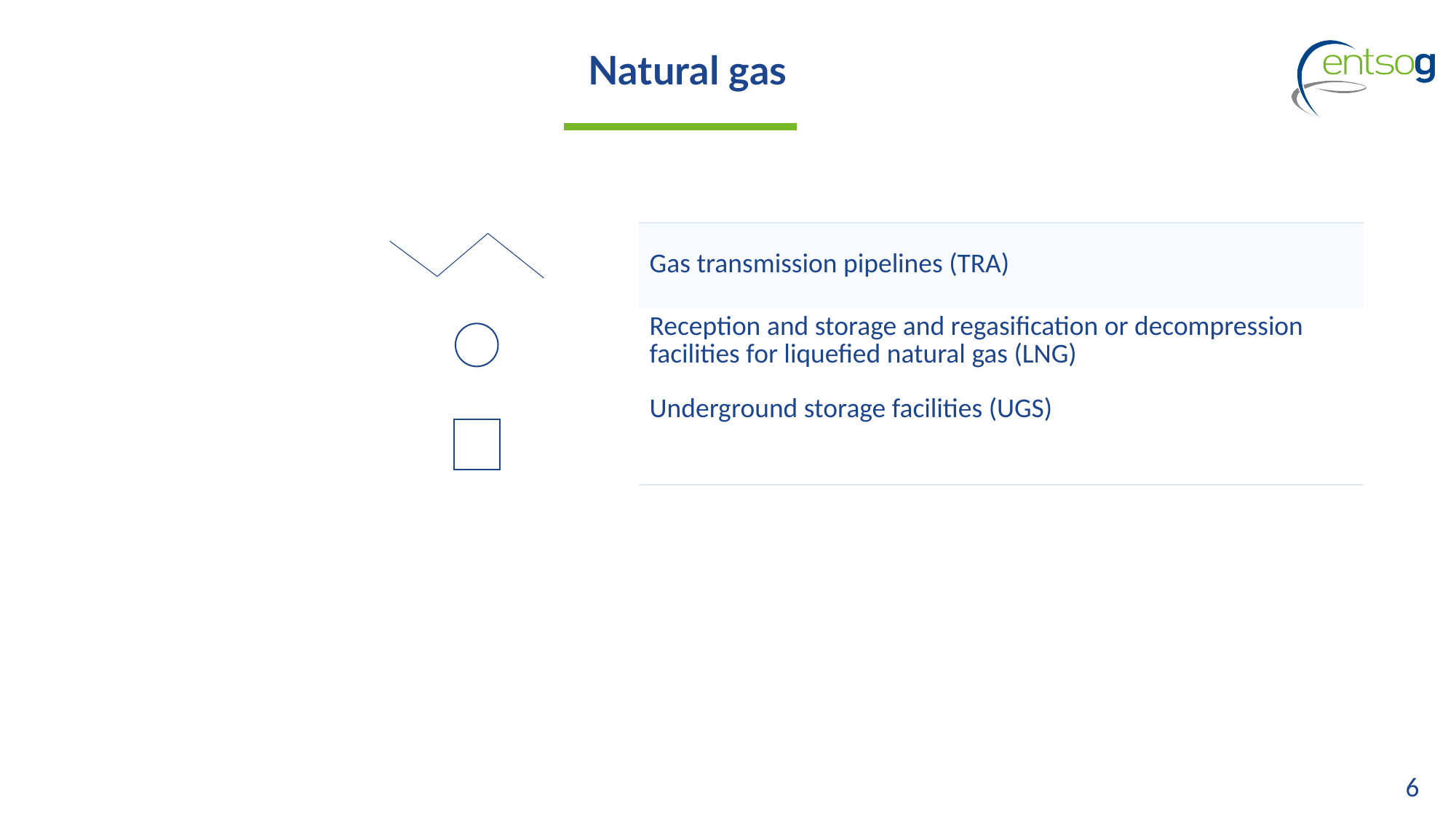

# Natural gas
| Gas transmission pipelines (TRA) |
| --- |
| Reception and storage and regasification or decompression facilities for liquefied natural gas (LNG) Underground storage facilities (UGS) |

6